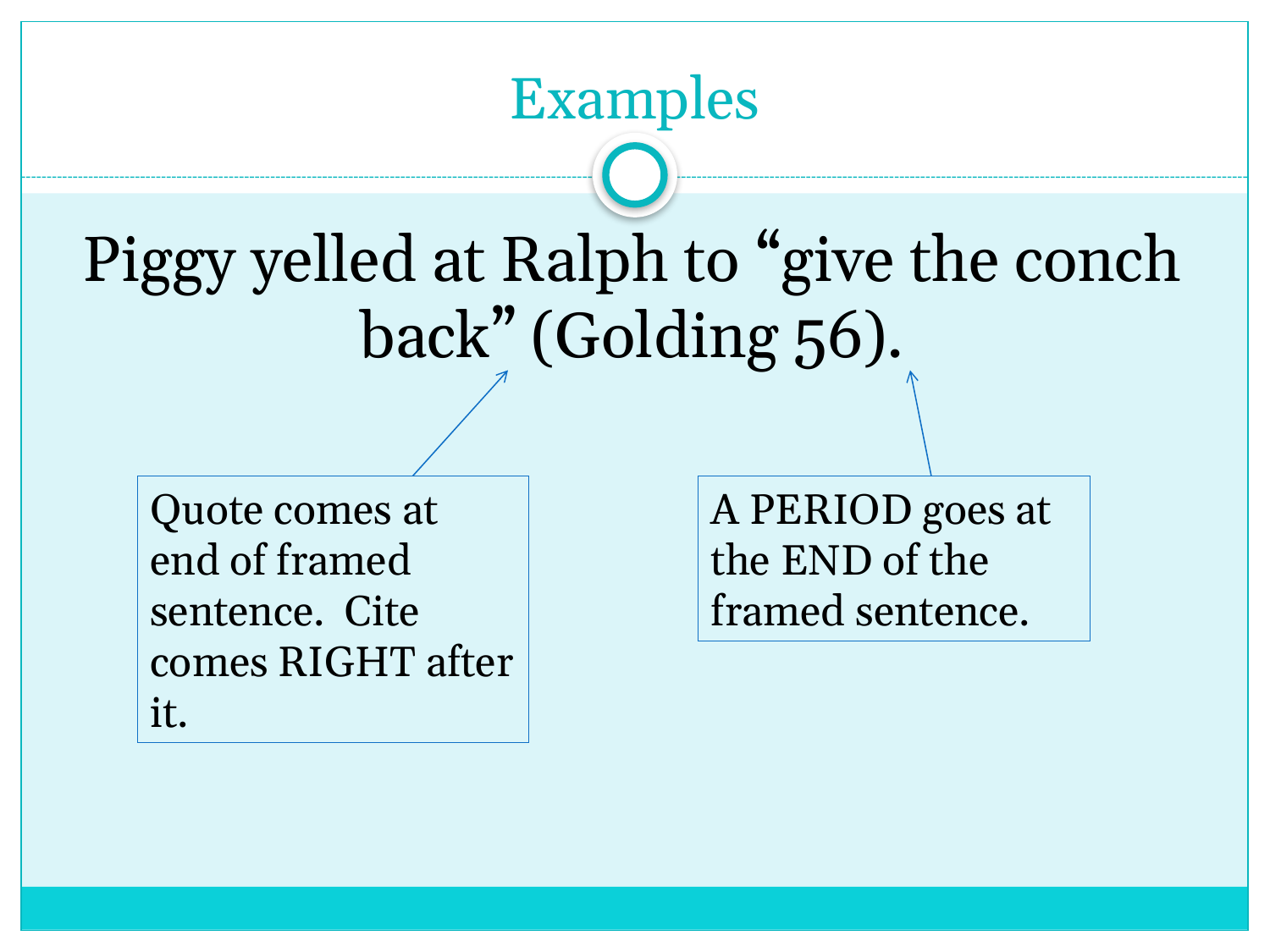

# Examples
Piggy yelled at Ralph to “give the conch back” (Golding 56).

Quote comes at end of framed sentence.  Cite comes RIGHT after it.
A PERIOD goes at the END of the framed sentence.